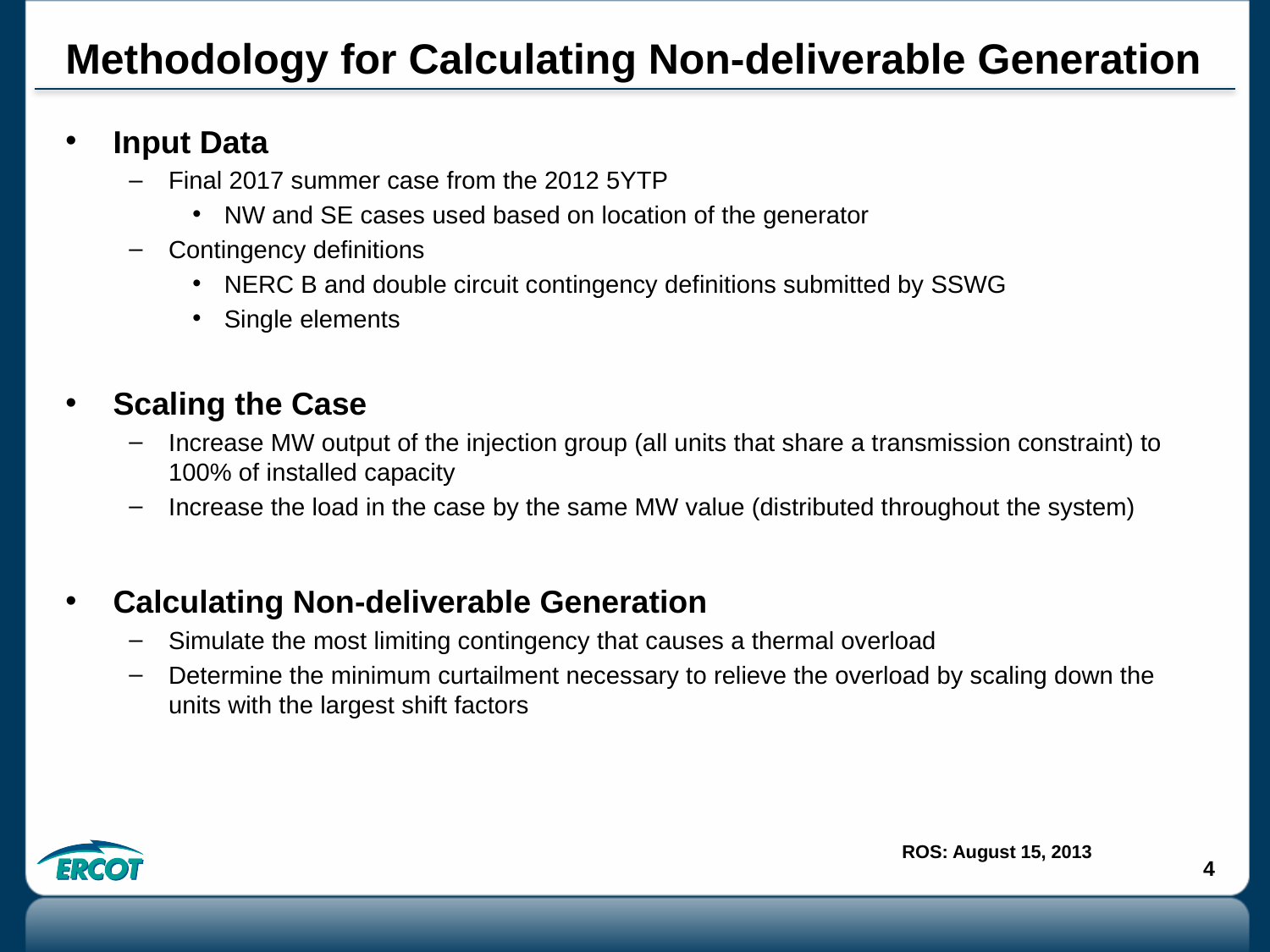

# Methodology for Calculating Non-deliverable Generation
Input Data
Final 2017 summer case from the 2012 5YTP
NW and SE cases used based on location of the generator
Contingency definitions
NERC B and double circuit contingency definitions submitted by SSWG
Single elements

Scaling the Case
Increase MW output of the injection group (all units that share a transmission constraint) to 100% of installed capacity
Increase the load in the case by the same MW value (distributed throughout the system)

Calculating Non-deliverable Generation
Simulate the most limiting contingency that causes a thermal overload
Determine the minimum curtailment necessary to relieve the overload by scaling down the units with the largest shift factors